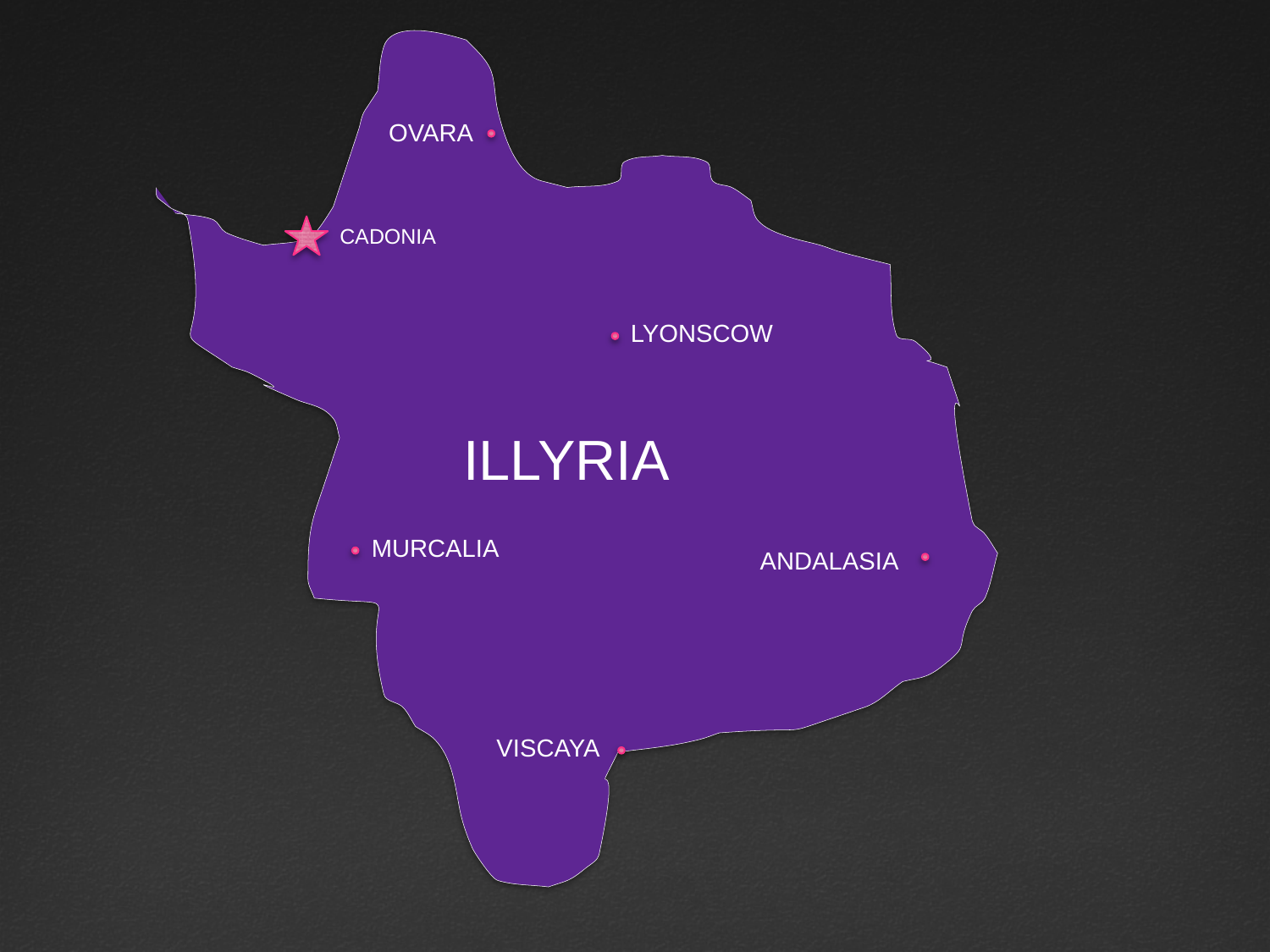

OVARA

CADONIA
LYONSCOW

ILLYRIA
MURCALIA
ANDALASIA

VISCAYA